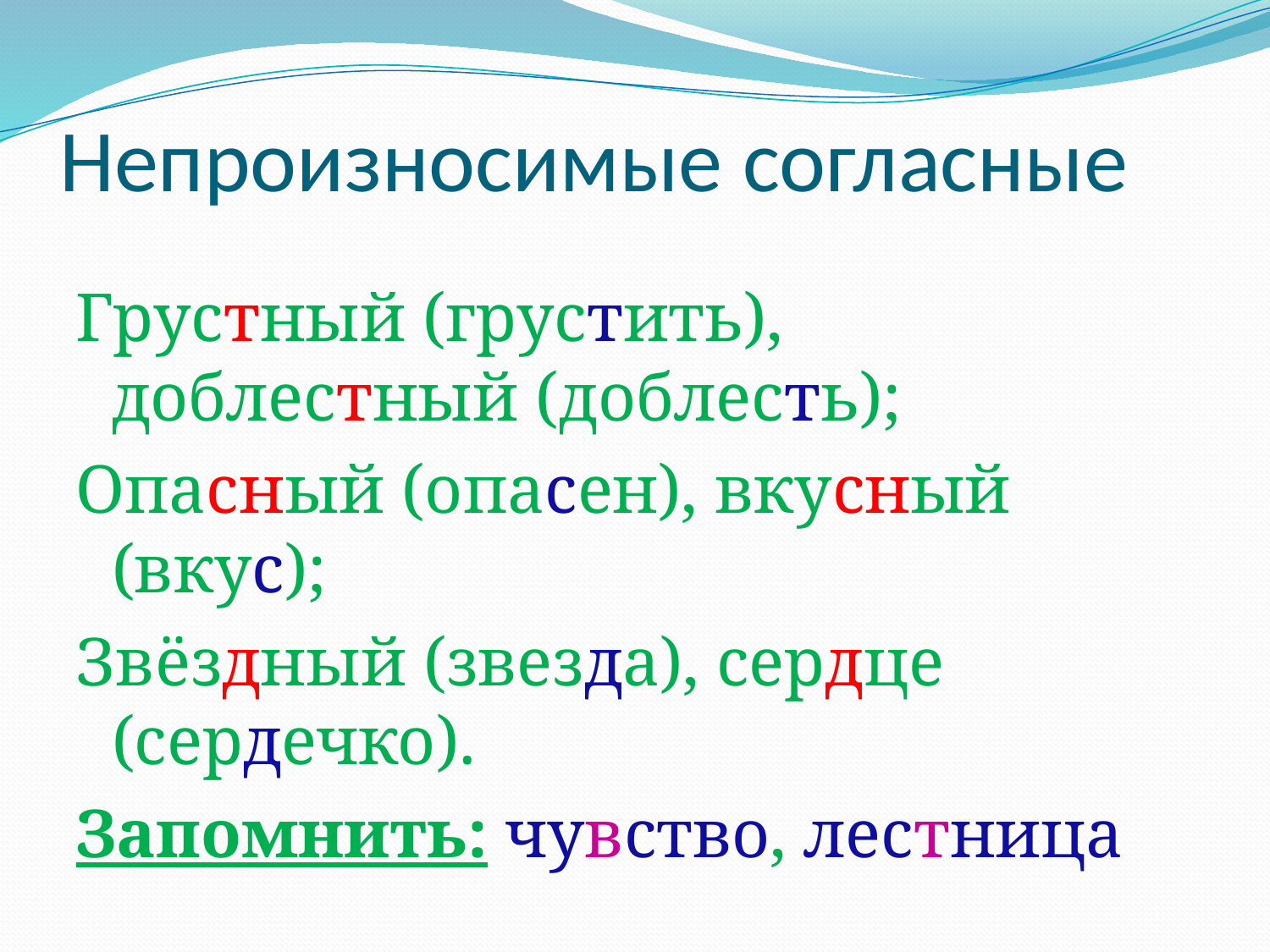

# Непроизносимые согласные
Грустный (грустить), доблестный (доблесть);
Опасный (опасен), вкусный (вкус);
Звёздный (звезда), сердце (сердечко).
Запомнить: чувство, лестница